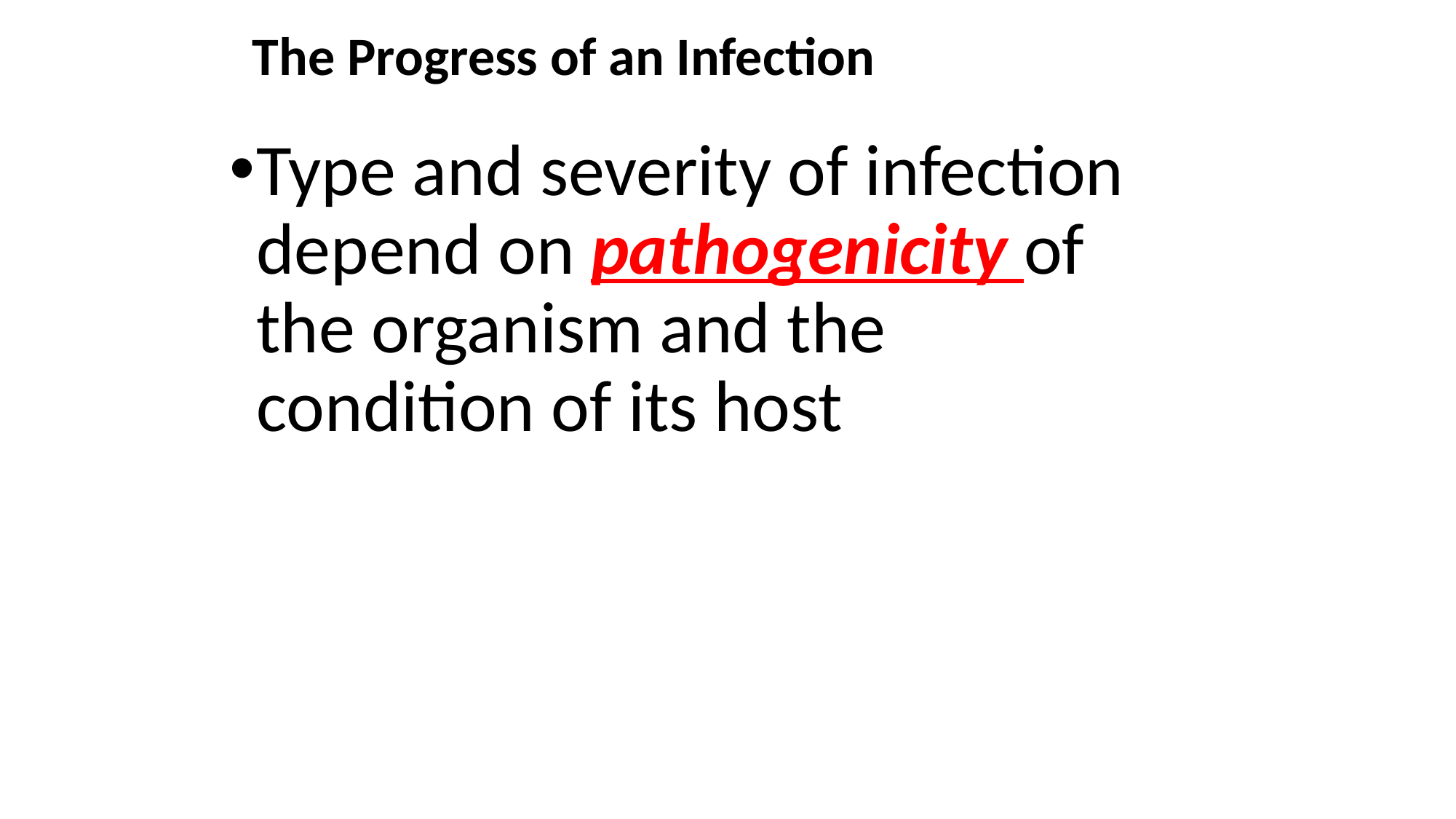

# The Progress of an Infection
Type and severity of infection depend on pathogenicity of the organism and the condition of its host